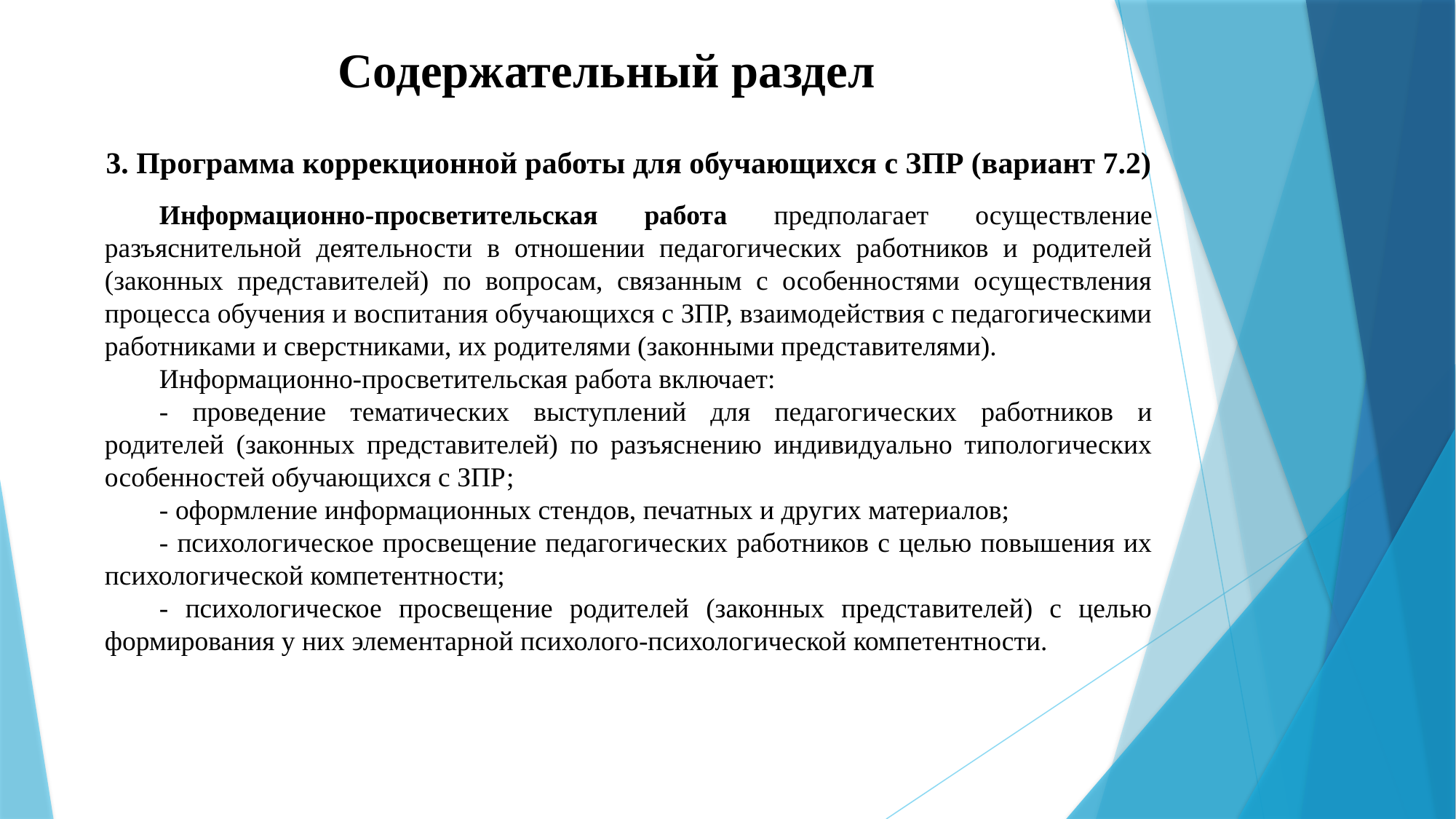

# Содержательный раздел
3. Программа коррекционной работы для обучающихся с ЗПР (вариант 7.2)
Информационно-просветительская работа предполагает осуществление разъяснительной деятельности в отношении педагогических работников и родителей (законных представителей) по вопросам, связанным с особенностями осуществления процесса обучения и воспитания обучающихся с ЗПР, взаимодействия с педагогическими работниками и сверстниками, их родителями (законными представителями).
Информационно-просветительская работа включает:
- проведение тематических выступлений для педагогических работников и родителей (законных представителей) по разъяснению индивидуально типологических особенностей обучающихся с ЗПР;
- оформление информационных стендов, печатных и других материалов;
- психологическое просвещение педагогических работников с целью повышения их психологической компетентности;
- психологическое просвещение родителей (законных представителей) с целью формирования у них элементарной психолого-психологической компетентности.